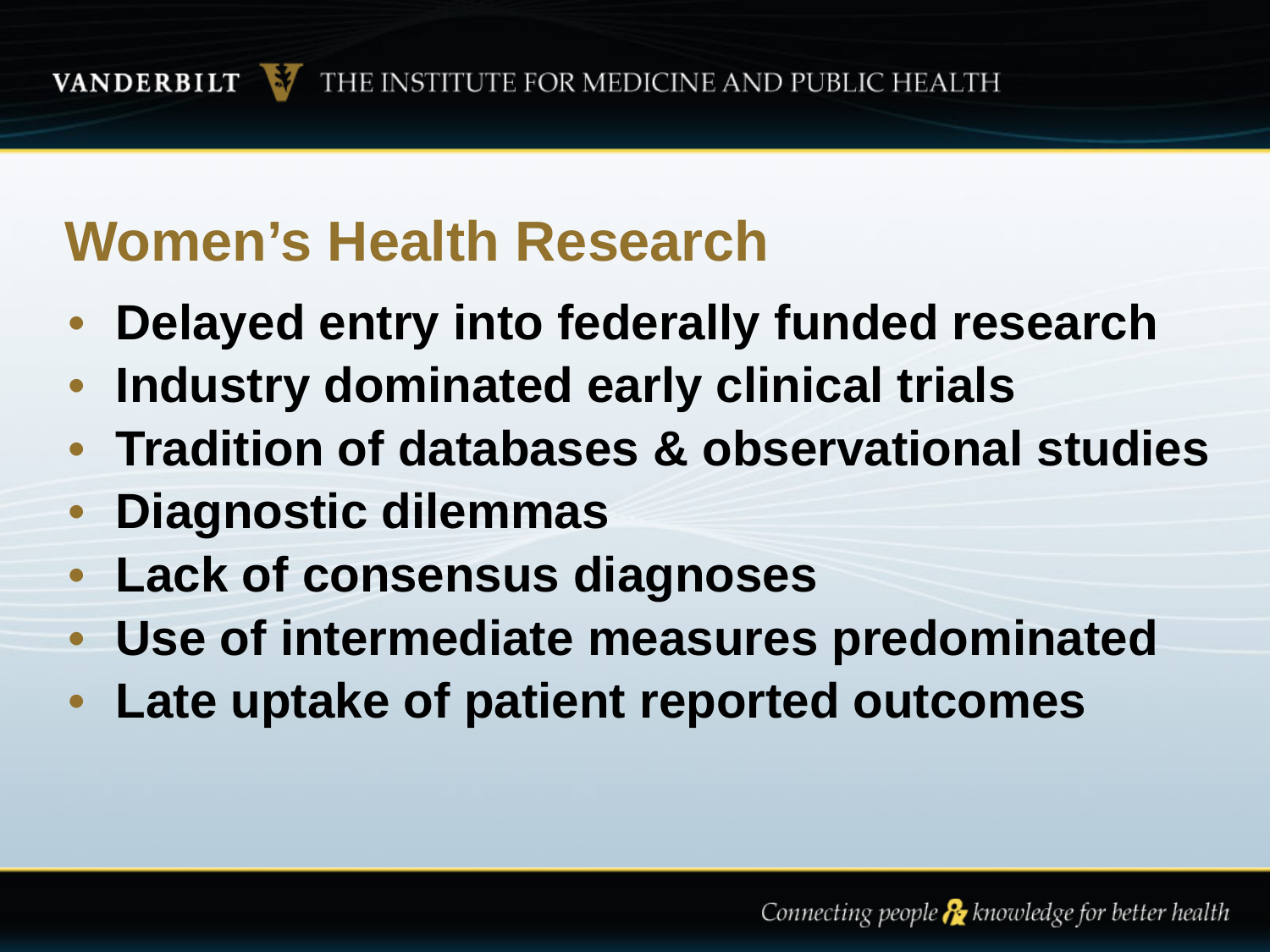

# Women’s Health Research

Delayed entry into federally funded research
Industry dominated early clinical trials
Tradition of databases & observational studies
Diagnostic dilemmas
Lack of consensus diagnoses
Use of intermediate measures predominated
Late uptake of patient reported outcomes